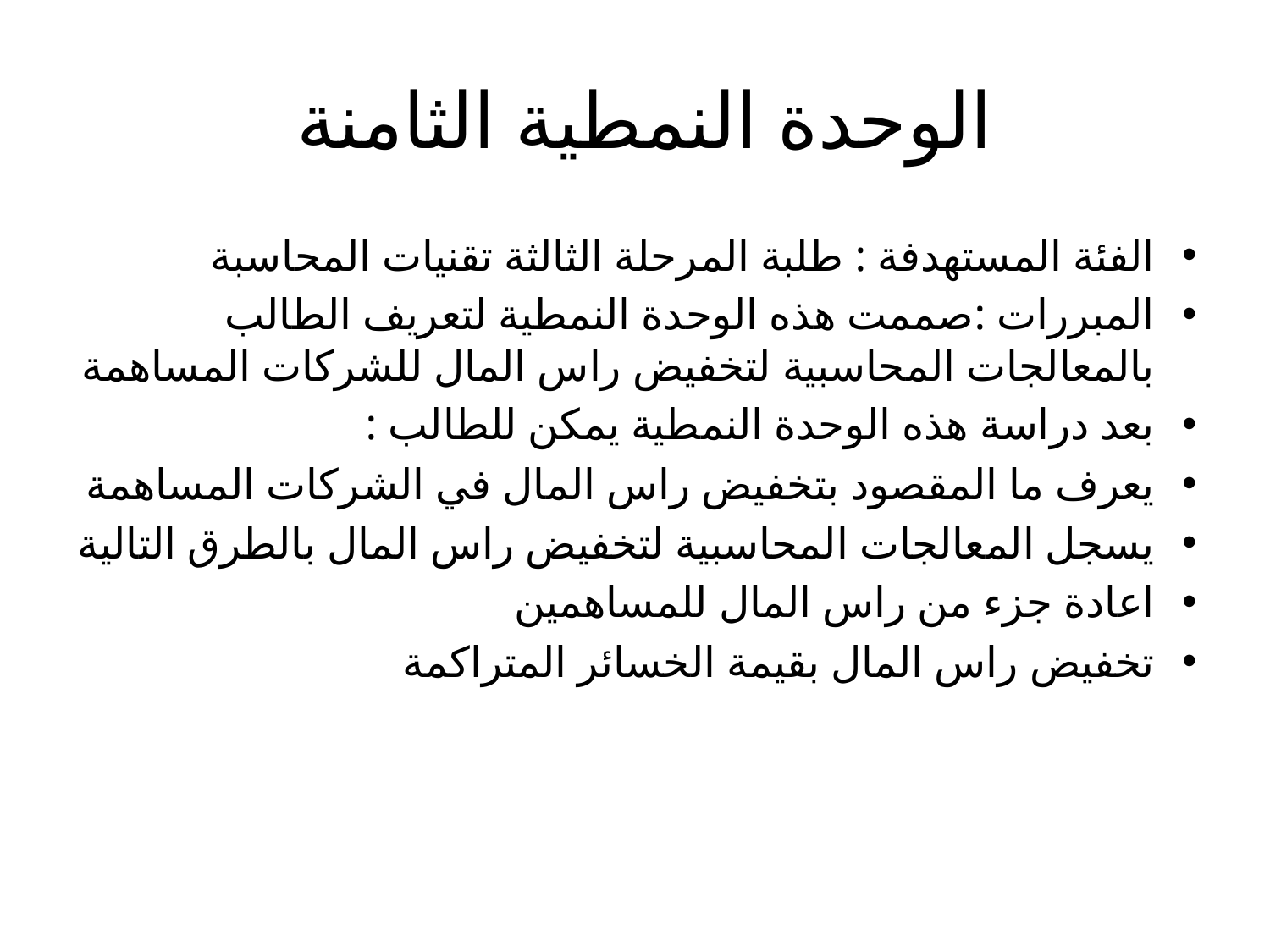

# الوحدة النمطية الثامنة
الفئة المستهدفة : طلبة المرحلة الثالثة تقنيات المحاسبة
المبررات :صممت هذه الوحدة النمطية لتعريف الطالب بالمعالجات المحاسبية لتخفيض راس المال للشركات المساهمة
بعد دراسة هذه الوحدة النمطية يمكن للطالب :
يعرف ما المقصود بتخفيض راس المال في الشركات المساهمة
يسجل المعالجات المحاسبية لتخفيض راس المال بالطرق التالية
اعادة جزء من راس المال للمساهمين
تخفيض راس المال بقيمة الخسائر المتراكمة